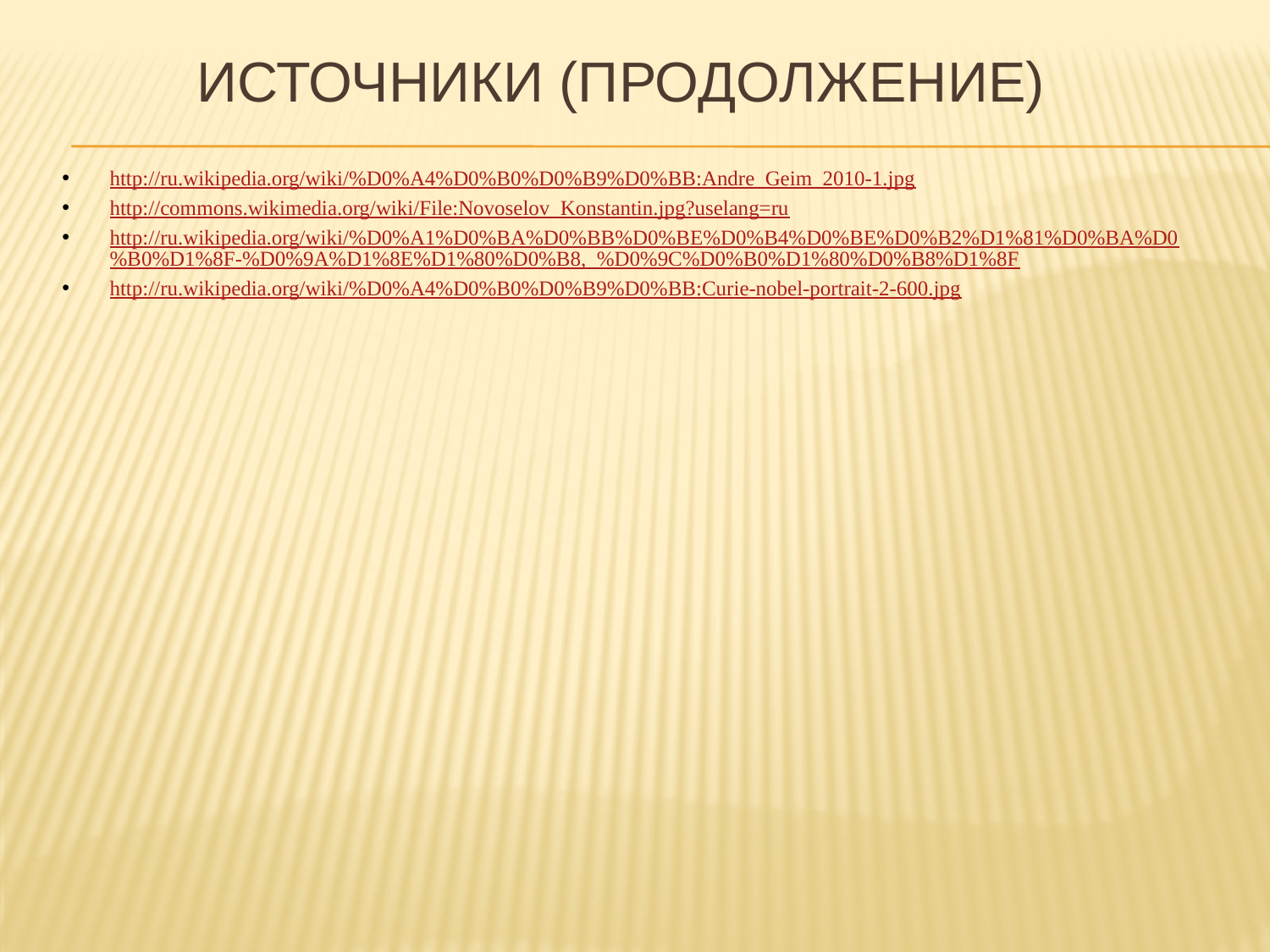

# Источники (продолжение)

http://ru.wikipedia.org/wiki/%D0%A4%D0%B0%D0%B9%D0%BB:Andre_Geim_2010-1.jpg
http://commons.wikimedia.org/wiki/File:Novoselov_Konstantin.jpg?uselang=ru
http://ru.wikipedia.org/wiki/%D0%A1%D0%BA%D0%BB%D0%BE%D0%B4%D0%BE%D0%B2%D1%81%D0%BA%D0%B0%D1%8F-%D0%9A%D1%8E%D1%80%D0%B8,_%D0%9C%D0%B0%D1%80%D0%B8%D1%8F
http://ru.wikipedia.org/wiki/%D0%A4%D0%B0%D0%B9%D0%BB:Curie-nobel-portrait-2-600.jpg